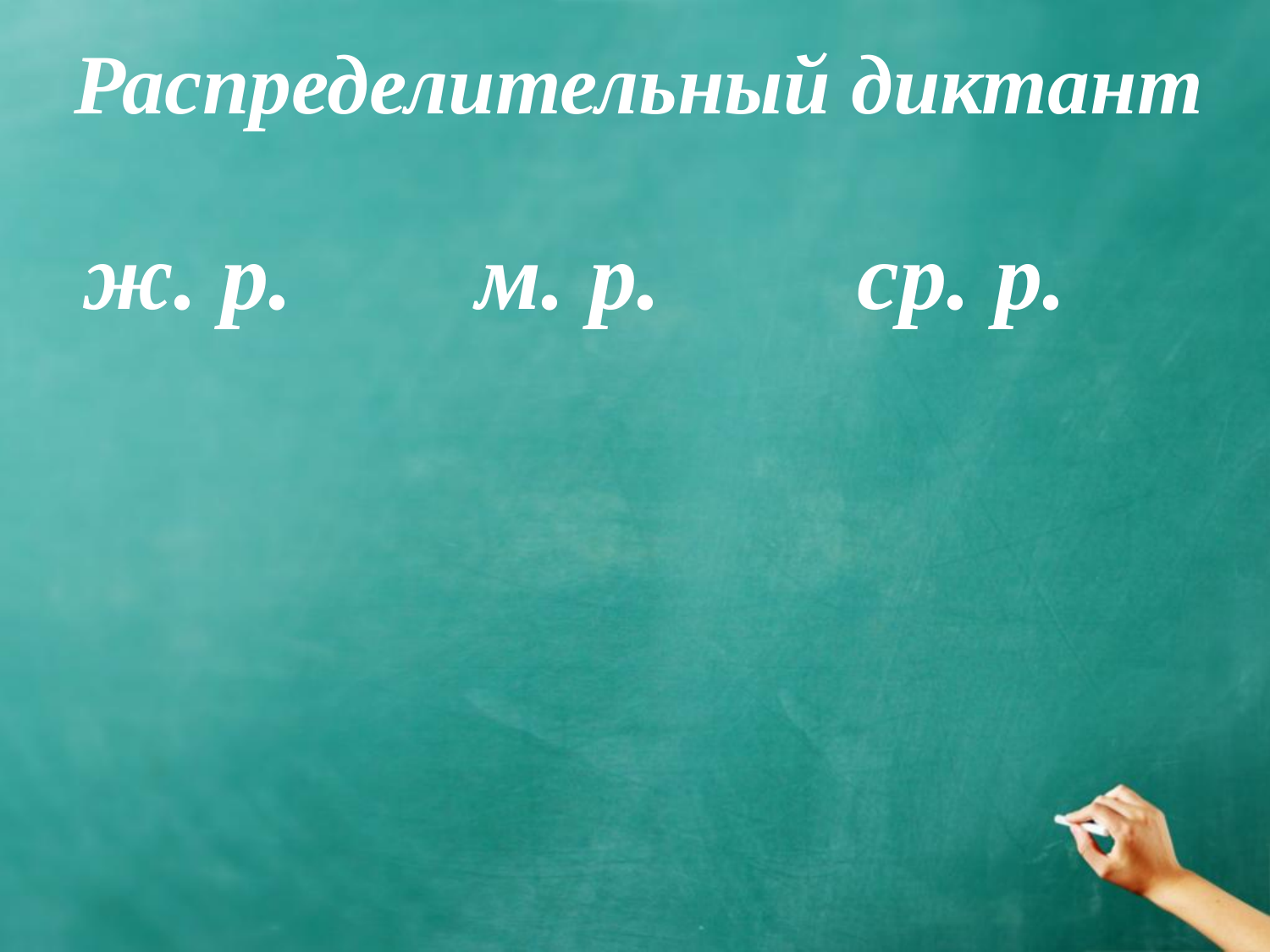

# Распределительный диктант
ж. р.
м. р.
ср. р.